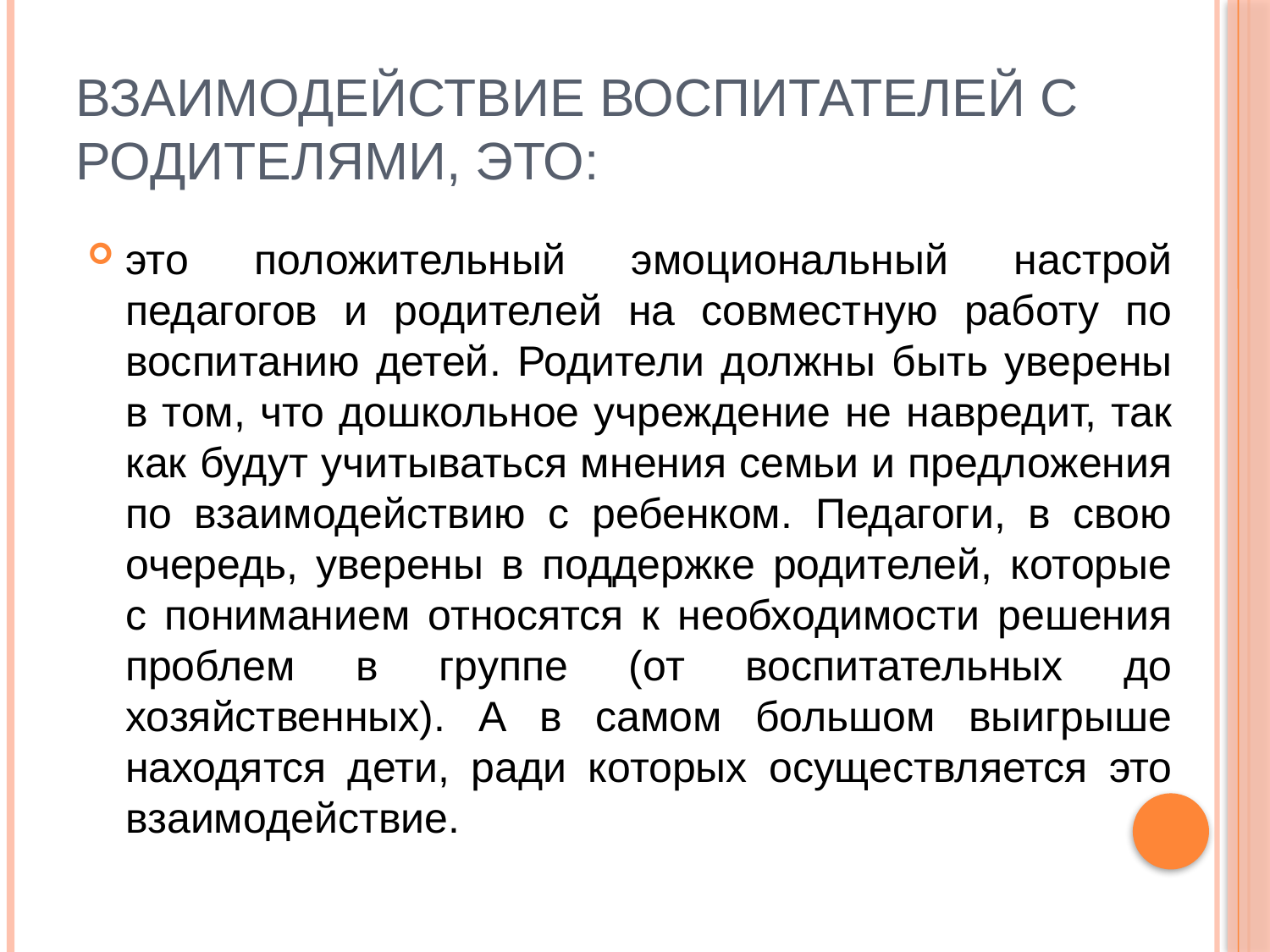

# Взаимодействие воспитателей с родителями, это:
это положительный эмоциональный настрой педагогов и родителей на совместную работу по воспитанию детей. Родители должны быть уверены в том, что дошкольное учреждение не навредит, так как будут учитываться мнения семьи и предложения по взаимодействию с ребенком. Педагоги, в свою очередь, уверены в поддержке родителей, которые с пониманием относятся к необходимости решения проблем в группе (от воспитательных до хозяйственных). А в самом большом выигрыше находятся дети, ради которых осуществляется это взаимодействие.